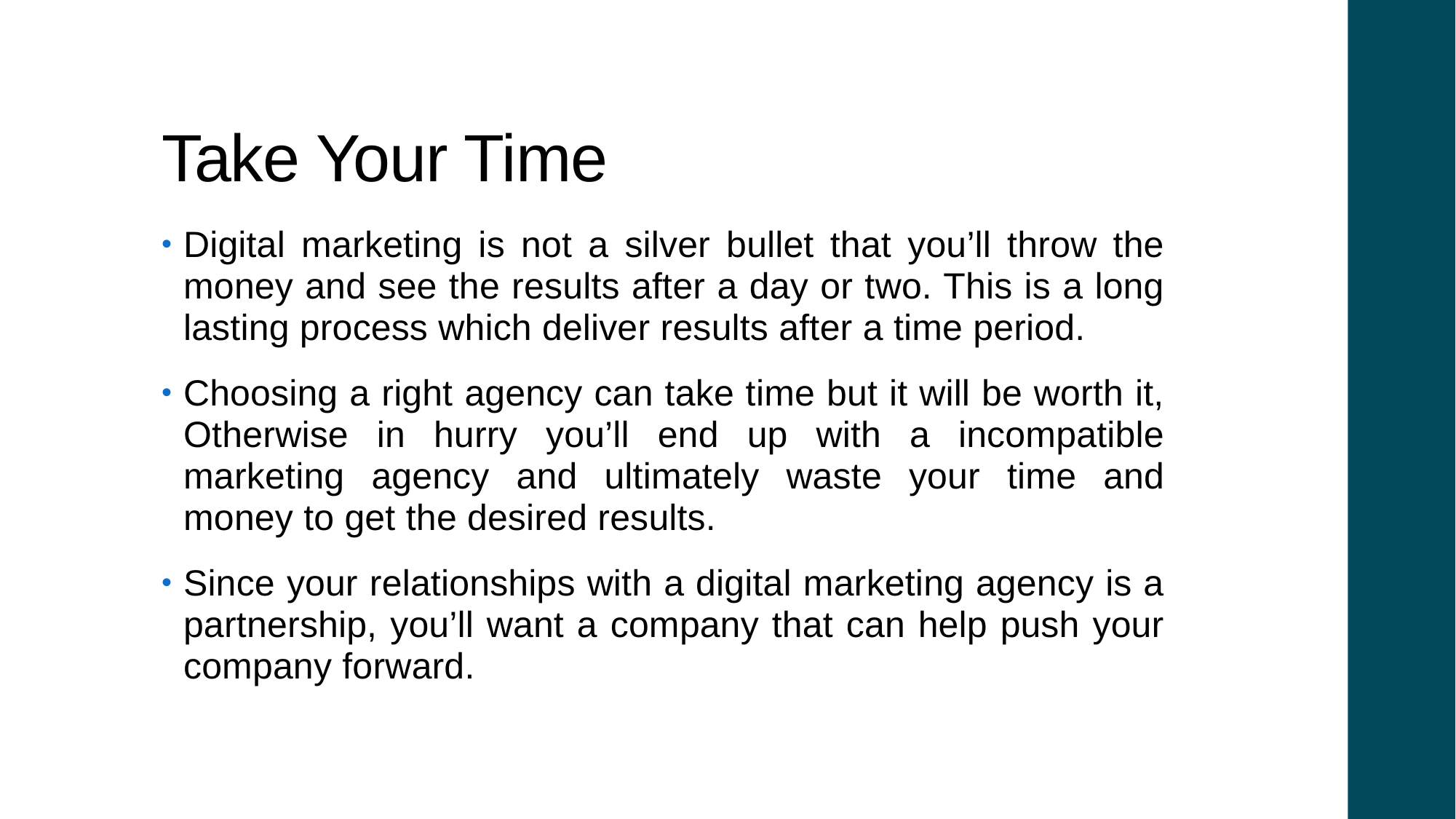

# Take Your Time
Digital marketing is not a silver bullet that you’ll throw the money and see the results after a day or two. This is a long lasting process which deliver results after a time period.
Choosing a right agency can take time but it will be worth it, Otherwise in hurry you’ll end up with a incompatible marketing agency and ultimately waste your time and money to get the desired results.
Since your relationships with a digital marketing agency is a partnership, you’ll want a company that can help push your company forward.